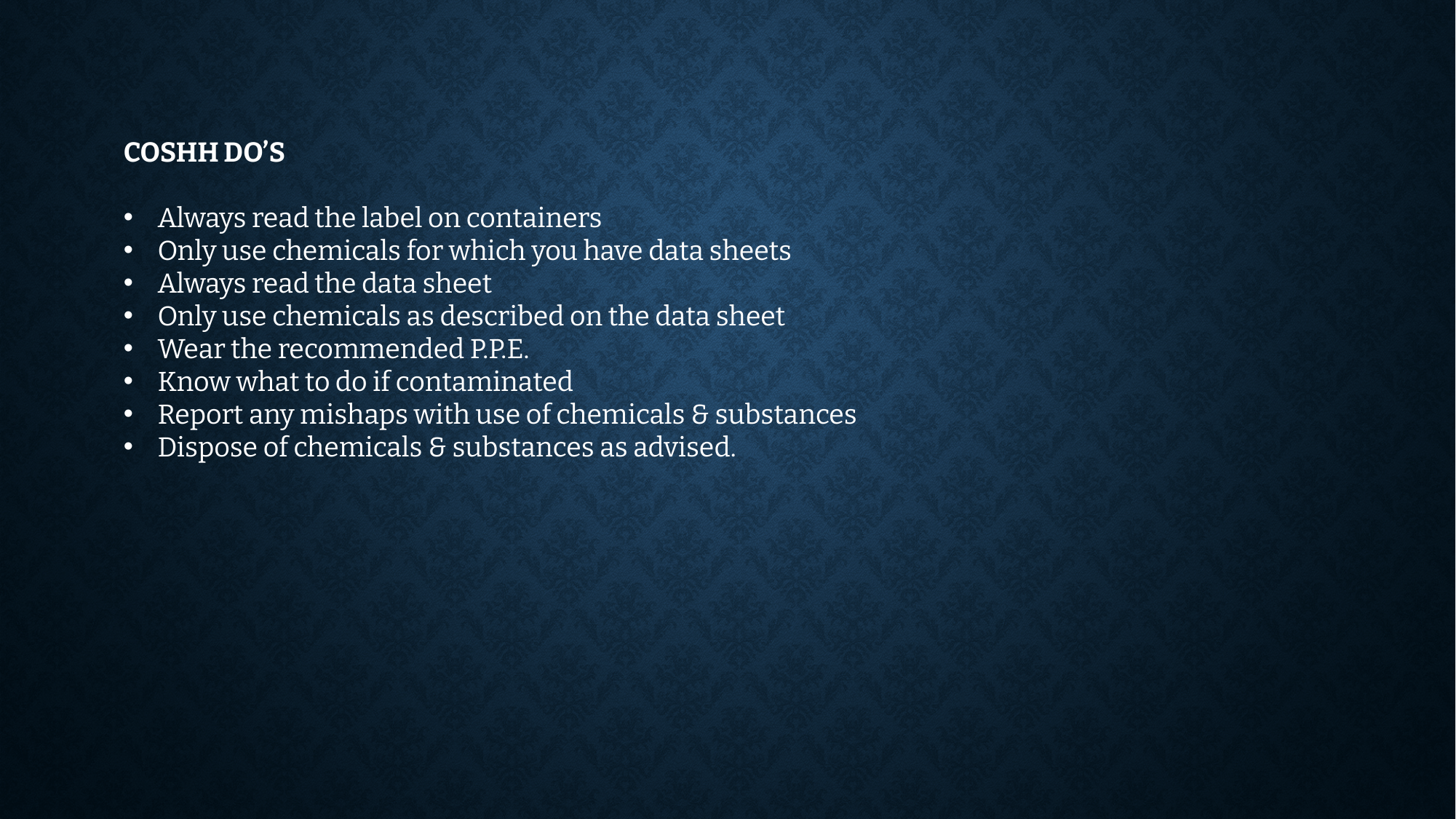

COSHH DO’S

Always read the label on containers
Only use chemicals for which you have data sheets
Always read the data sheet
Only use chemicals as described on the data sheet
Wear the recommended P.P.E.
Know what to do if contaminated
Report any mishaps with use of chemicals & substances
Dispose of chemicals & substances as advised.